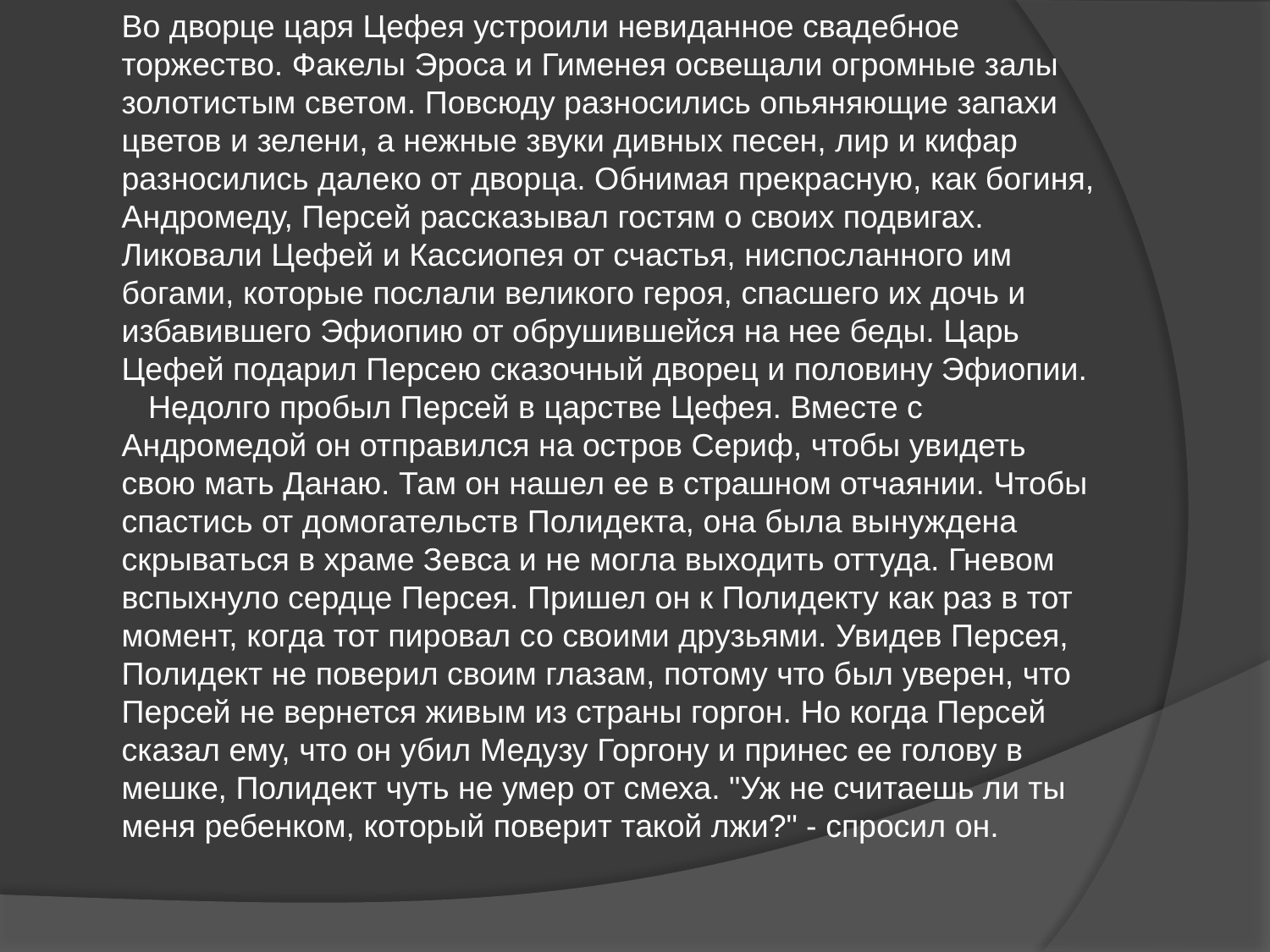

Во дворце царя Цефея устроили невиданное свадебное торжество. Факелы Эроса и Гименея освещали огромные залы золотистым светом. Повсюду разносились опьяняющие запахи цветов и зелени, а нежные звуки дивных песен, лир и кифар разносились далеко от дворца. Обнимая прекрасную, как богиня, Андромеду, Персей рассказывал гостям о своих подвигах. Ликовали Цефей и Кассиопея от счастья, ниспосланного им богами, которые послали великого героя, спасшего их дочь и избавившего Эфиопию от обрушившейся на нее беды. Царь Цефей подарил Персею сказочный дворец и половину Эфиопии.
   Недолго пробыл Персей в царстве Цефея. Вместе с Андромедой он отправился на остров Сериф, чтобы увидеть свою мать Данаю. Там он нашел ее в страшном отчаянии. Чтобы спастись от домогательств Полидекта, она была вынуждена скрываться в храме Зевса и не могла выходить оттуда. Гневом вспыхнуло сердце Персея. Пришел он к Полидекту как раз в тот момент, когда тот пировал со своими друзьями. Увидев Персея, Полидект не поверил своим глазам, потому что был уверен, что Персей не вернется живым из страны горгон. Но когда Персей сказал ему, что он убил Медузу Горгону и принес ее голову в мешке, Полидект чуть не умер от смеха. "Уж не считаешь ли ты меня ребенком, который поверит такой лжи?" - спросил он.